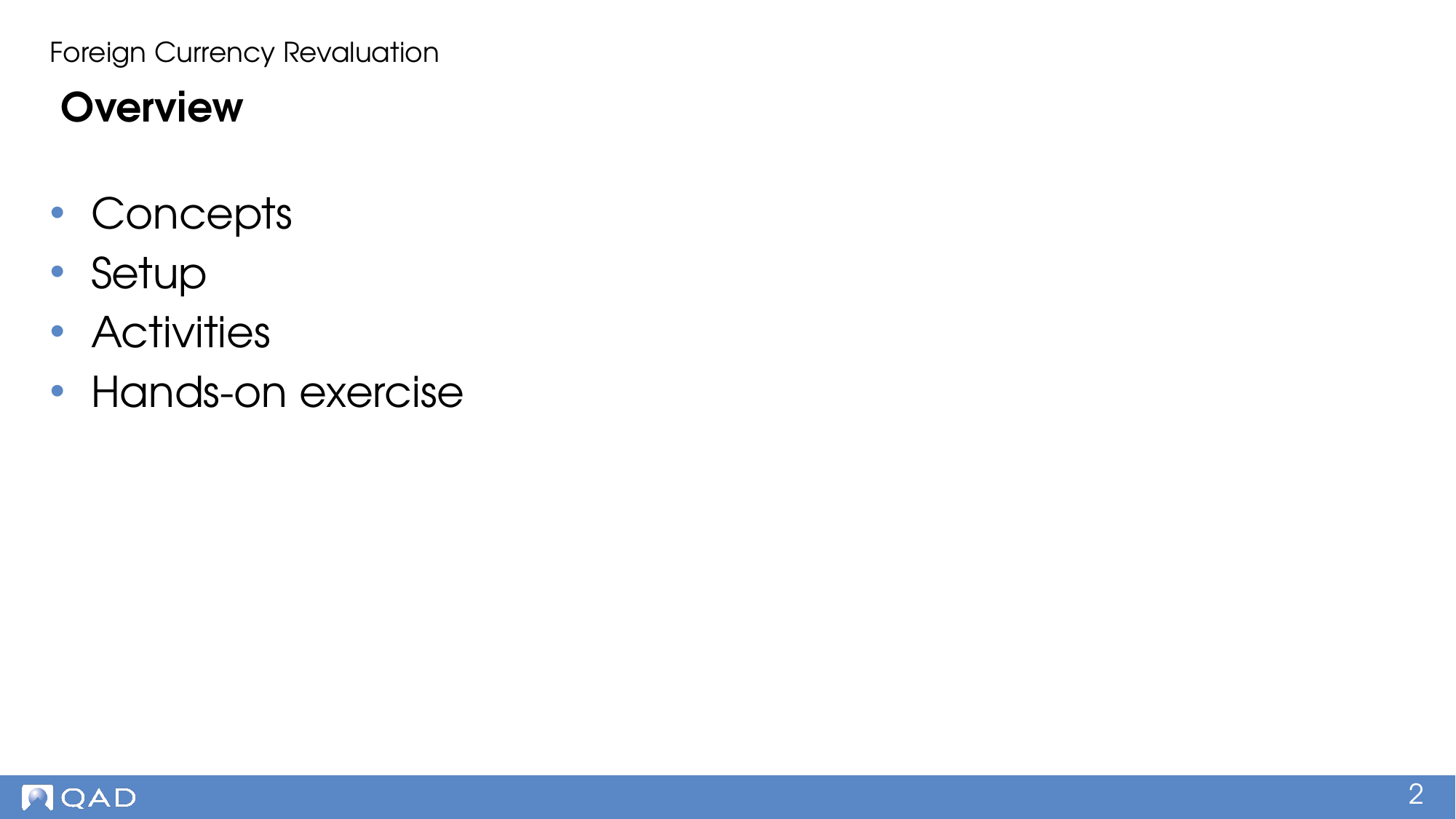

Foreign Currency Revaluation
# Overview
Concepts
Setup
Activities
Hands-on exercise

2